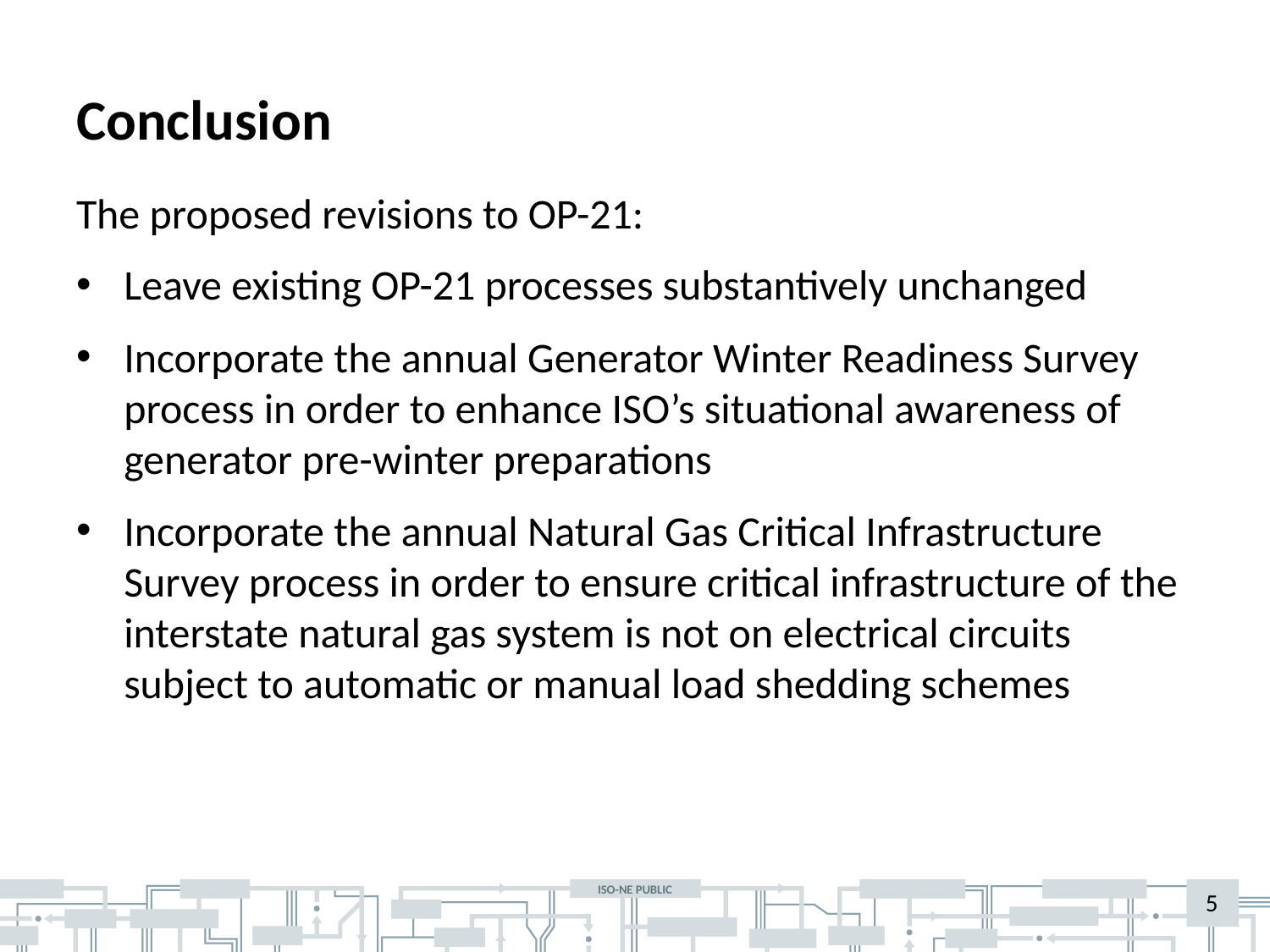

# Conclusion
The proposed revisions to OP-21:
Leave existing OP-21 processes substantively unchanged
Incorporate the annual Generator Winter Readiness Survey process in order to enhance ISO’s situational awareness of generator pre-winter preparations
Incorporate the annual Natural Gas Critical Infrastructure Survey process in order to ensure critical infrastructure of the interstate natural gas system is not on electrical circuits subject to automatic or manual load shedding schemes

5